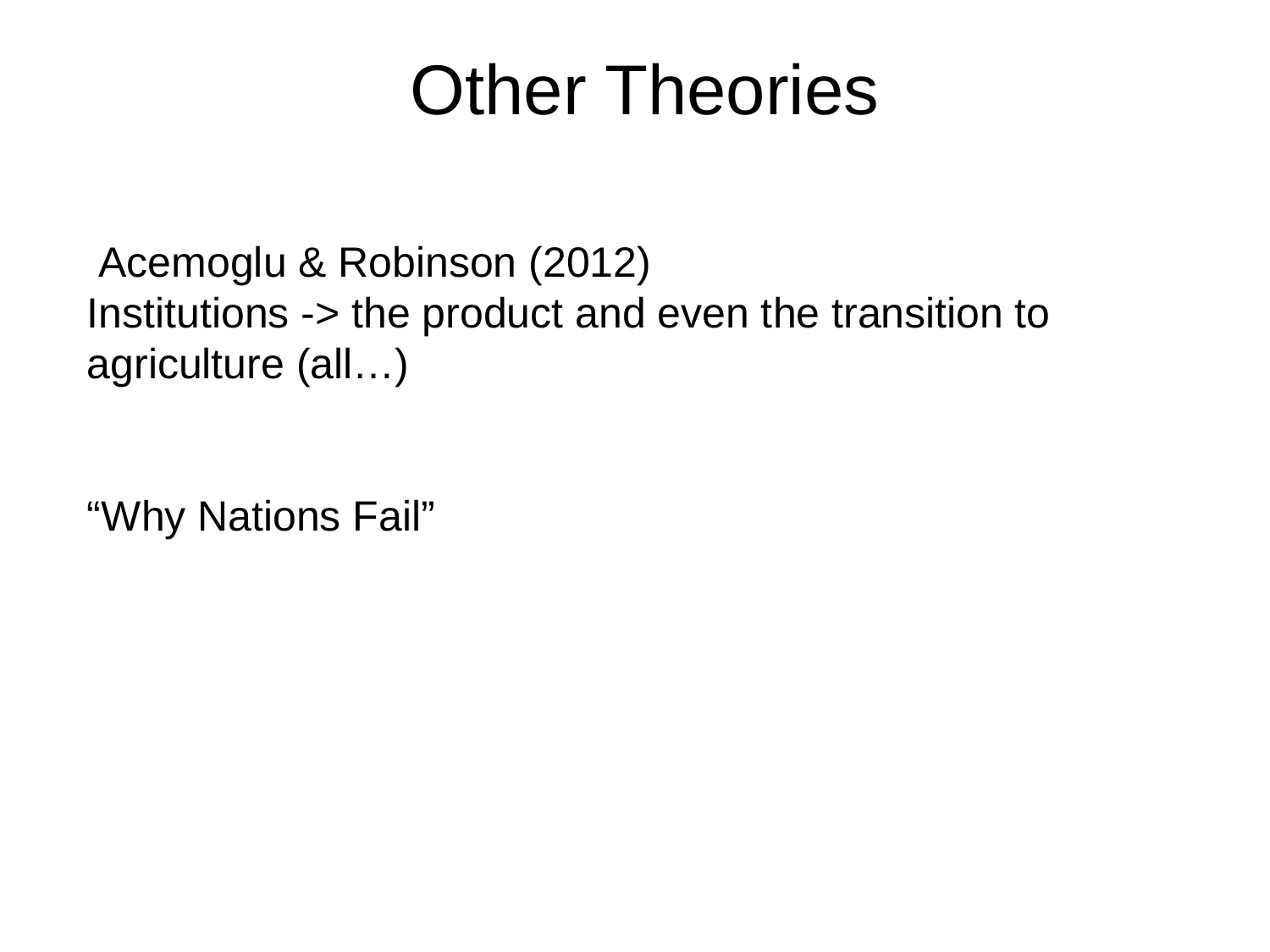

Other Theories
 Acemoglu & Robinson (2012)
Institutions -> the product and even the transition to agriculture (all…)

“Why Nations Fail”